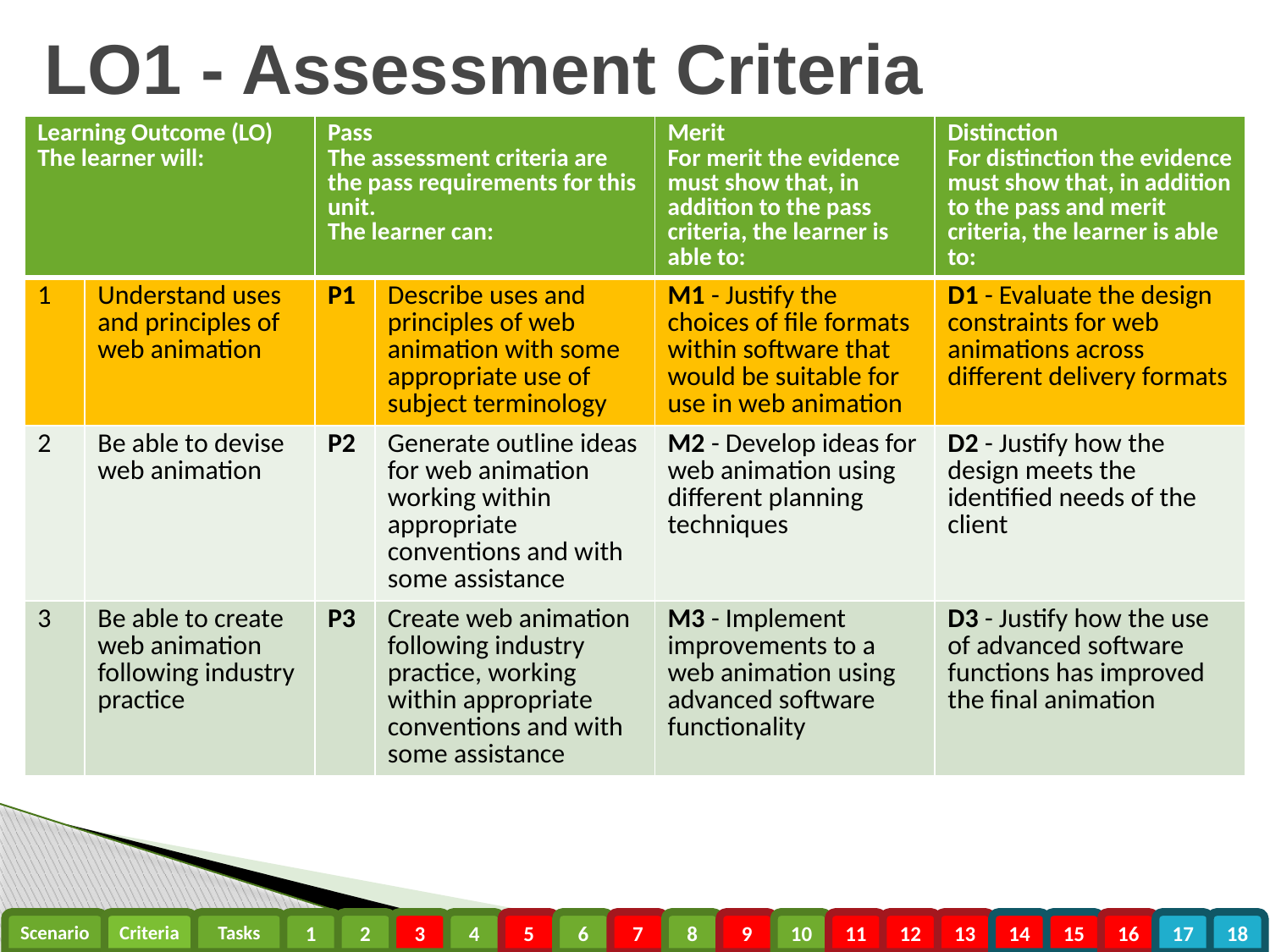

# LO1 - Assessment Criteria
| Learning Outcome (LO) The learner will: |  | Pass The assessment criteria are the pass requirements for this unit. The learner can: |  | Merit For merit the evidence must show that, in addition to the pass criteria, the learner is able to: | Distinction For distinction the evidence must show that, in addition to the pass and merit criteria, the learner is able to: |
| --- | --- | --- | --- | --- | --- |
| 1 | Understand uses and principles of web animation | P1 | Describe uses and principles of web animation with some appropriate use of subject terminology | M1 - Justify the choices of file formats within software that would be suitable for use in web animation | D1 - Evaluate the design constraints for web animations across different delivery formats |
| 2 | Be able to devise web animation | P2 | Generate outline ideas for web animation working within appropriate conventions and with some assistance | M2 - Develop ideas for web animation using different planning techniques | D2 - Justify how the design meets the identified needs of the client |
| 3 | Be able to create web animation following industry practice | P3 | Create web animation following industry practice, working within appropriate conventions and with some assistance | M3 - Implement improvements to a web animation using advanced software functionality | D3 - Justify how the use of advanced software functions has improved the final animation |